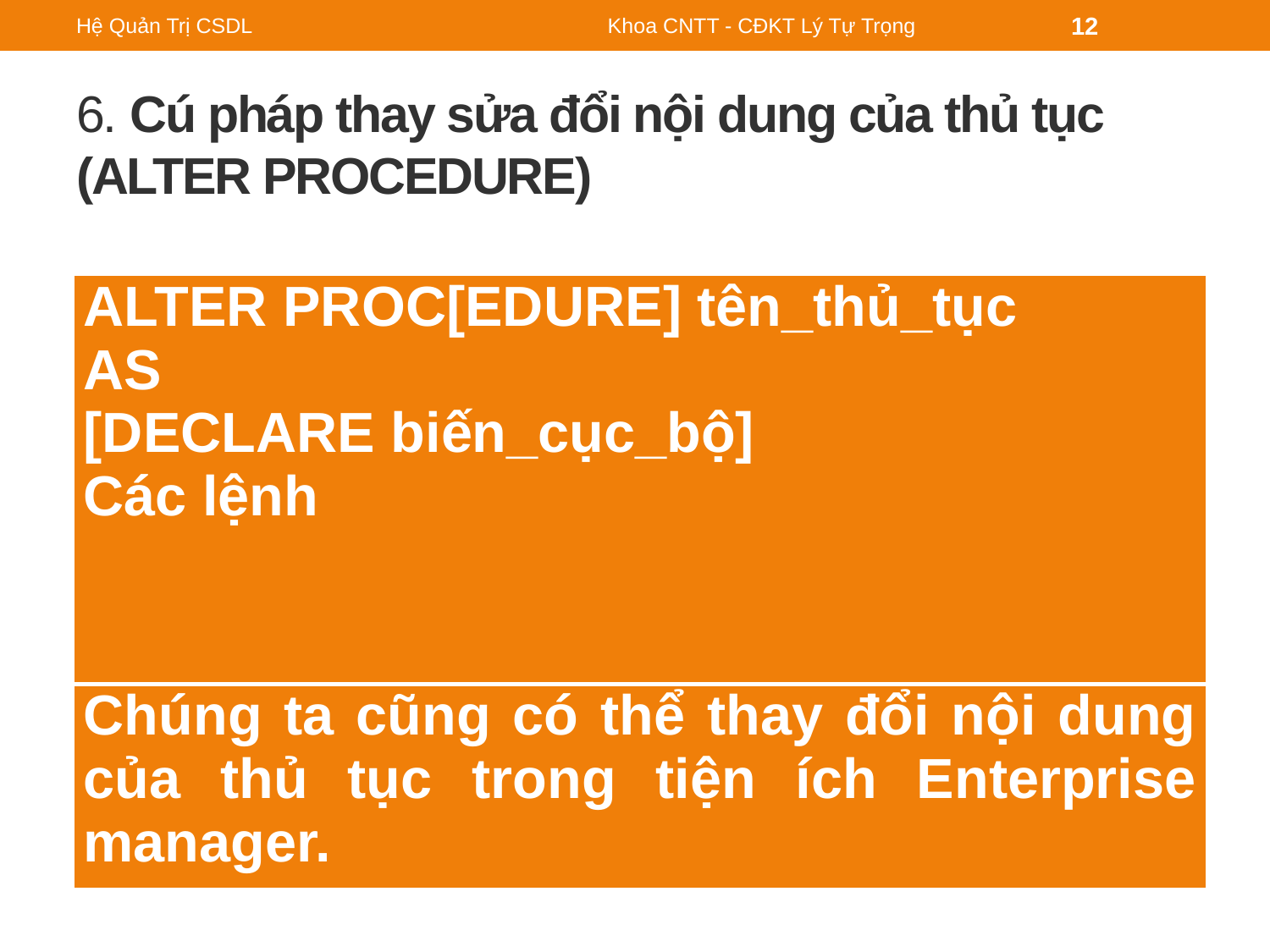

Hệ Quản Trị CSDL
Khoa CNTT - CĐKT Lý Tự Trọng
12
# 6. Cú pháp thay sửa đổi nội dung của thủ tục (ALTER PROCEDURE)
| ALTER PROC[EDURE] tên\_thủ\_tục AS [DECLARE biến\_cục\_bộ] Các lệnh |
| --- |
| Chúng ta cũng có thể thay đổi nội dung của thủ tục trong tiện ích Enterprise manager. |